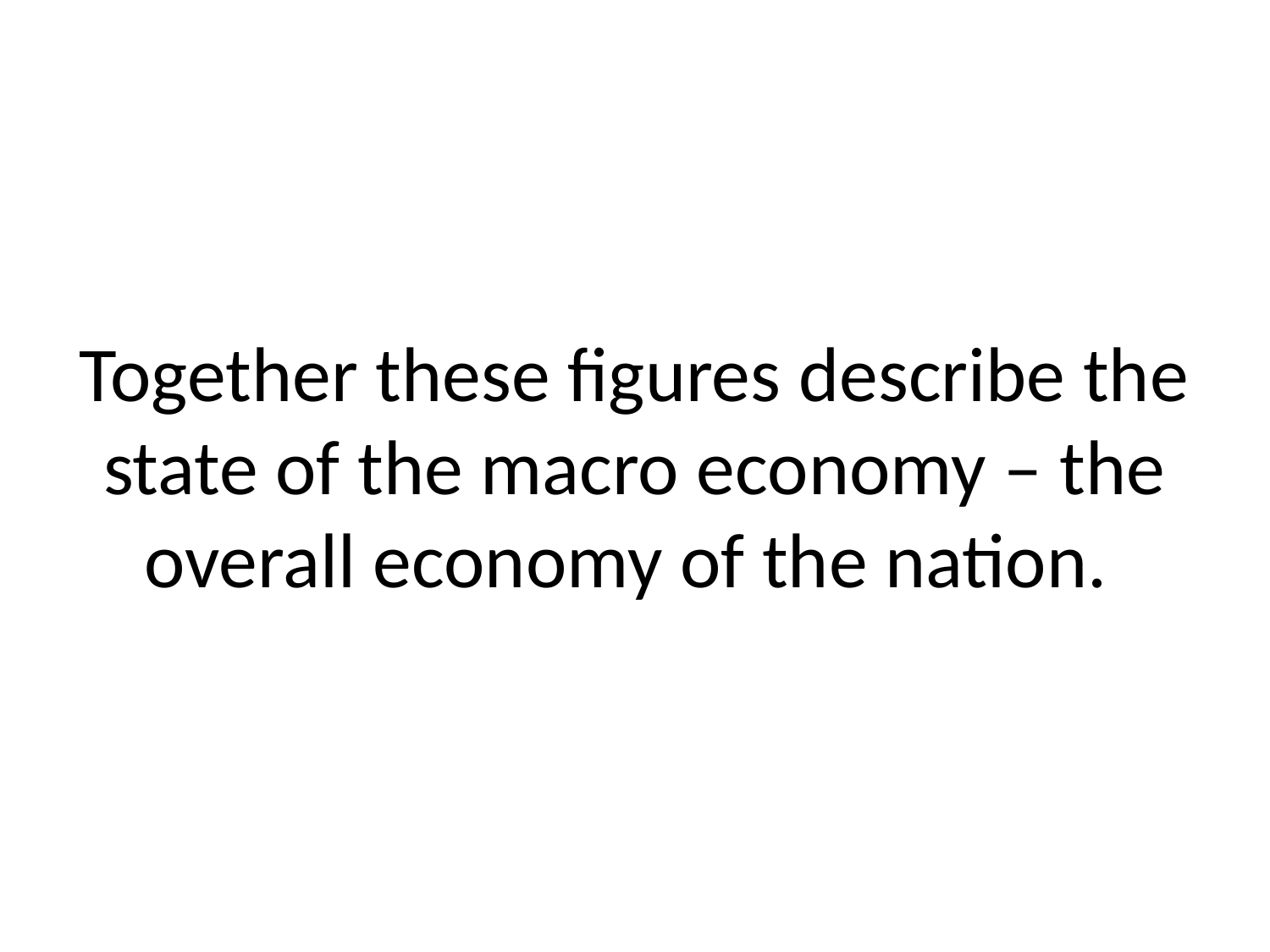

# Together these figures describe the state of the macro economy – the overall economy of the nation.